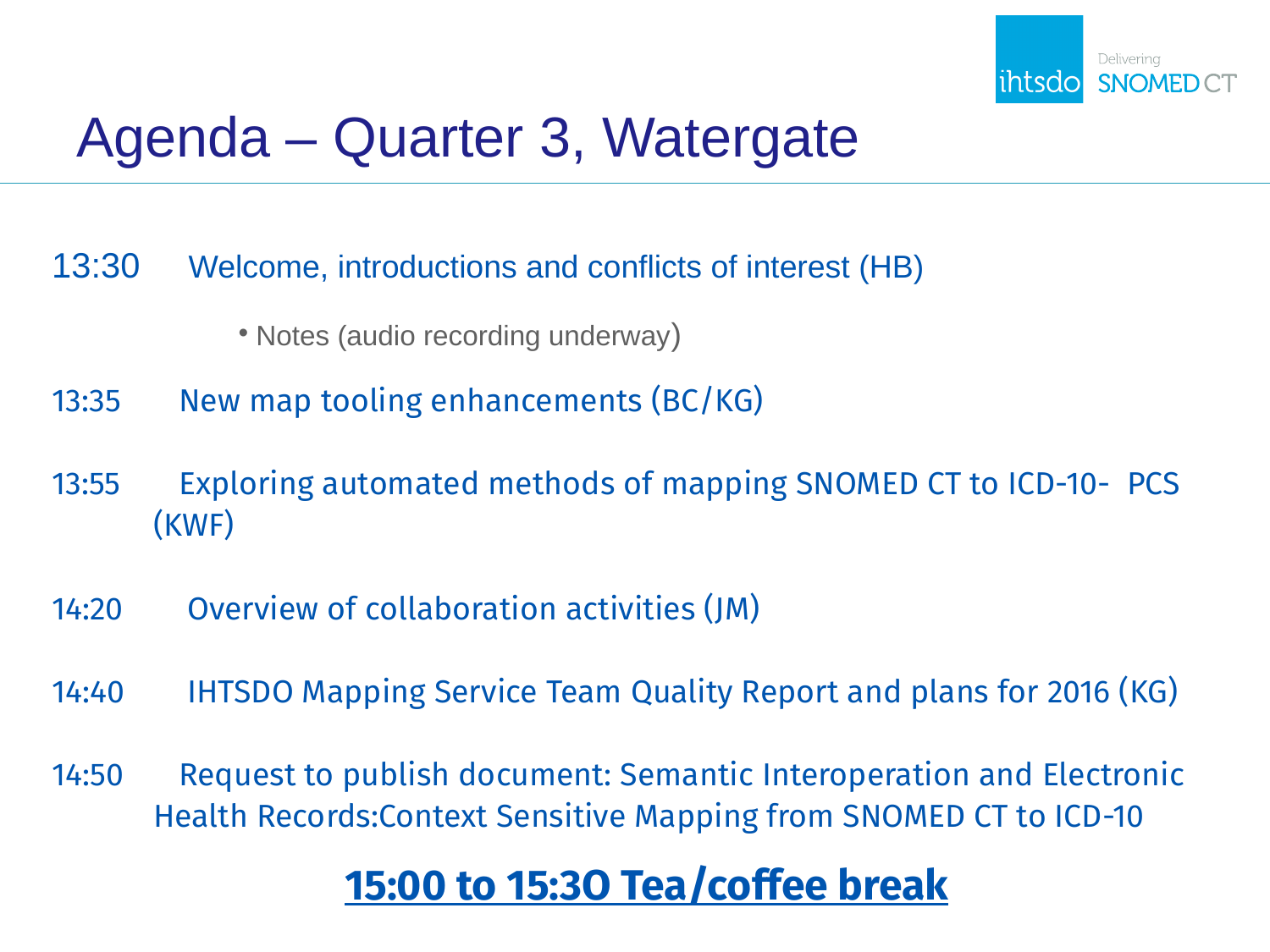

# Agenda – Quarter 3, Watergate

13:30	 Welcome, introductions and conflicts of interest (HB)

Notes (audio recording underway)

13:35	New map tooling enhancements (BC/KG)

13:55	Exploring automated methods of mapping SNOMED CT to ICD-10-  PCS
            (KWF)

14:20	 Overview of collaboration activities (JM)

14:40	 IHTSDO Mapping Service Team Quality Report and plans for 2016 (KG)

14:50	Request to publish document: Semantic Interoperation and Electronic
            Health Records:Context Sensitive Mapping from SNOMED CT to ICD-10

15:00 to 15:3O Tea/coffee break